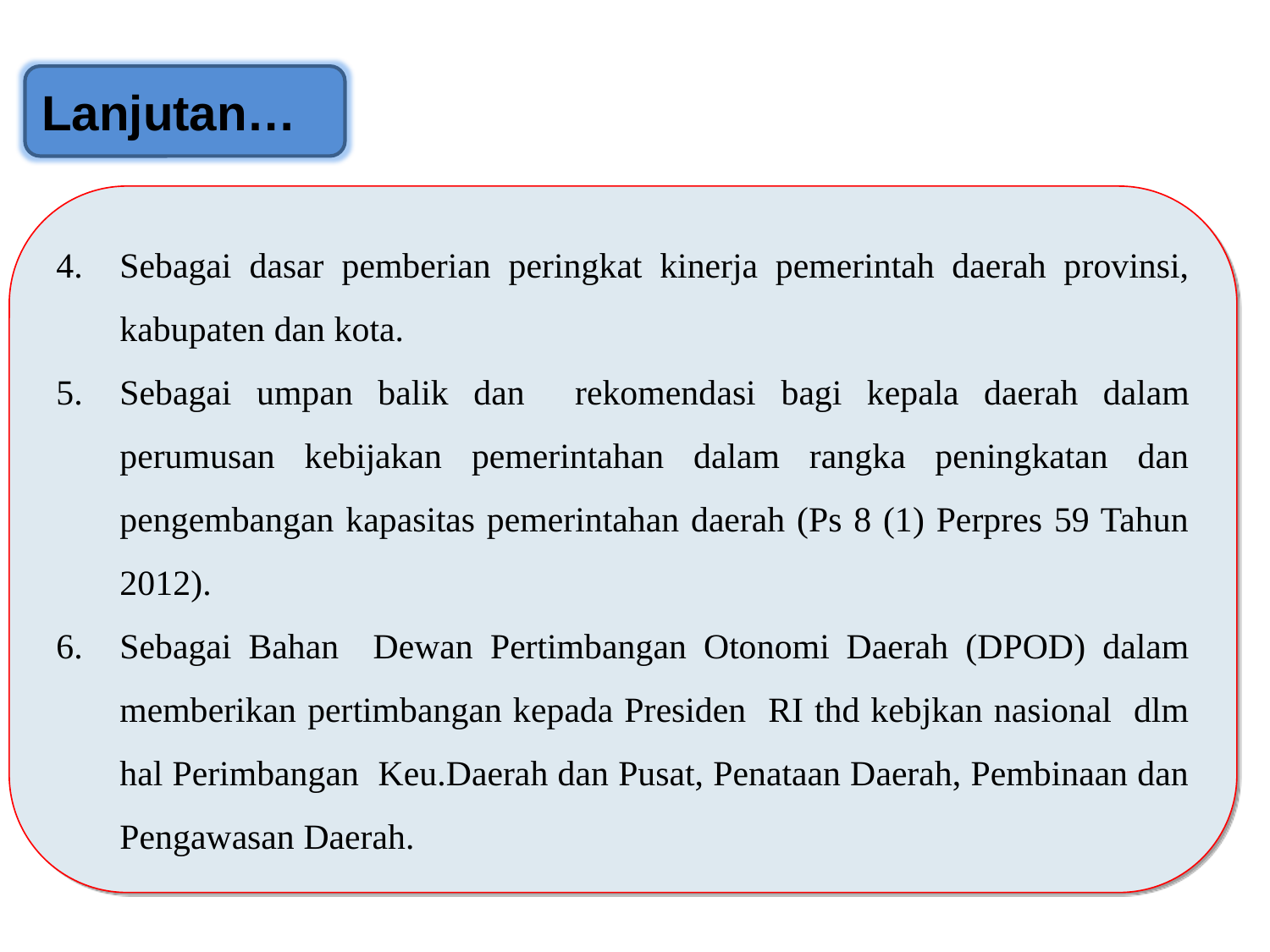

Lanjutan…

Sebagai dasar pemberian peringkat kinerja pemerintah daerah provinsi, kabupaten dan kota.
Sebagai umpan balik dan  rekomendasi bagi kepala daerah dalam perumusan kebijakan pemerintahan dalam rangka peningkatan dan pengembangan kapasitas pemerintahan daerah (Ps 8 (1) Perpres 59 Tahun 2012).
Sebagai Bahan  Dewan Pertimbangan Otonomi Daerah (DPOD) dalam memberikan pertimbangan kepada Presiden  RI thd kebjkan nasional  dlm hal Perimbangan  Keu.Daerah dan Pusat, Penataan Daerah, Pembinaan dan Pengawasan Daerah.